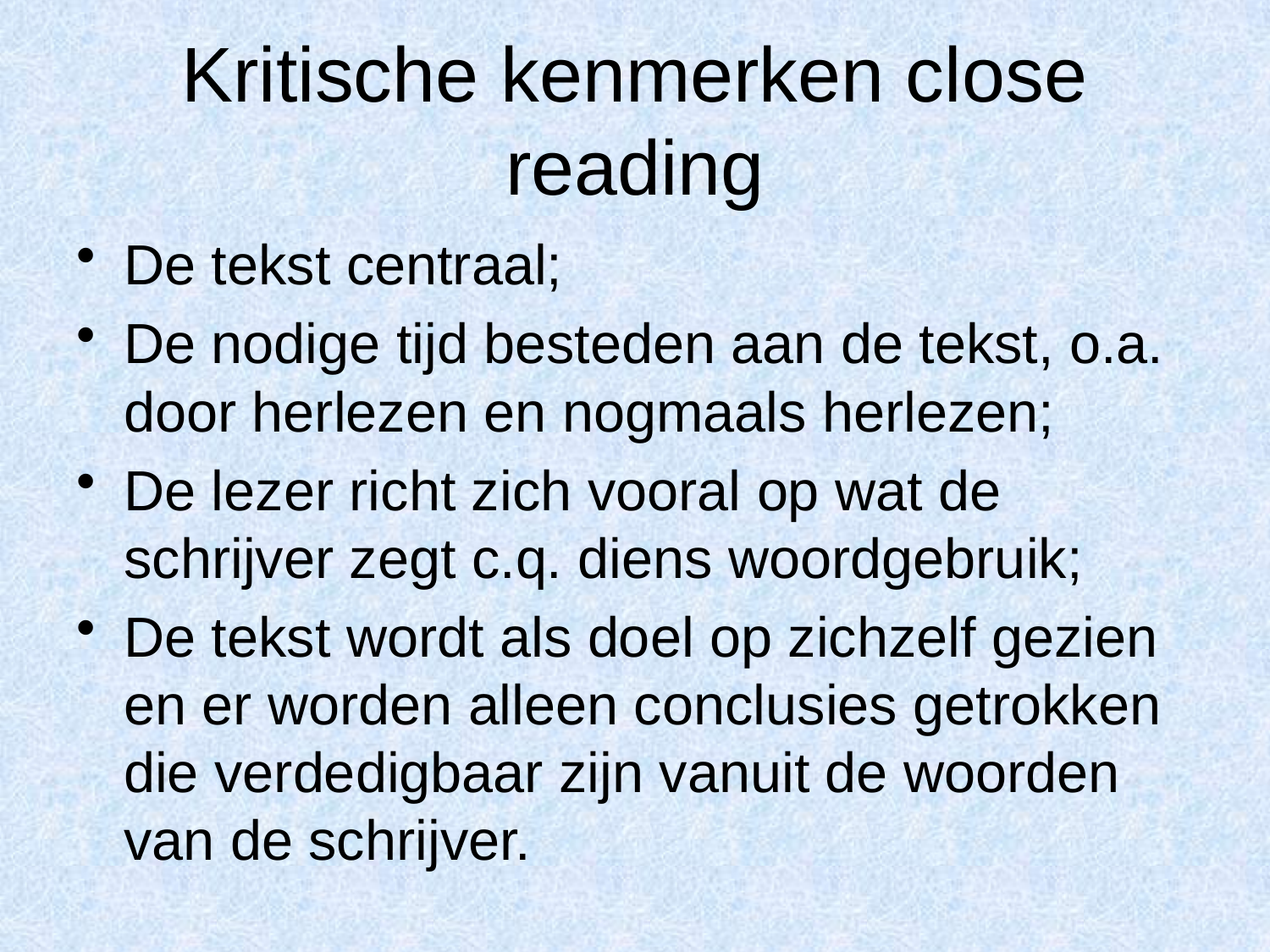

# Kritische kenmerken close reading
De tekst centraal;
De nodige tijd besteden aan de tekst, o.a. door herlezen en nogmaals herlezen;
De lezer richt zich vooral op wat de schrijver zegt c.q. diens woordgebruik;
De tekst wordt als doel op zichzelf gezien en er worden alleen conclusies getrokken die verdedigbaar zijn vanuit de woorden van de schrijver.